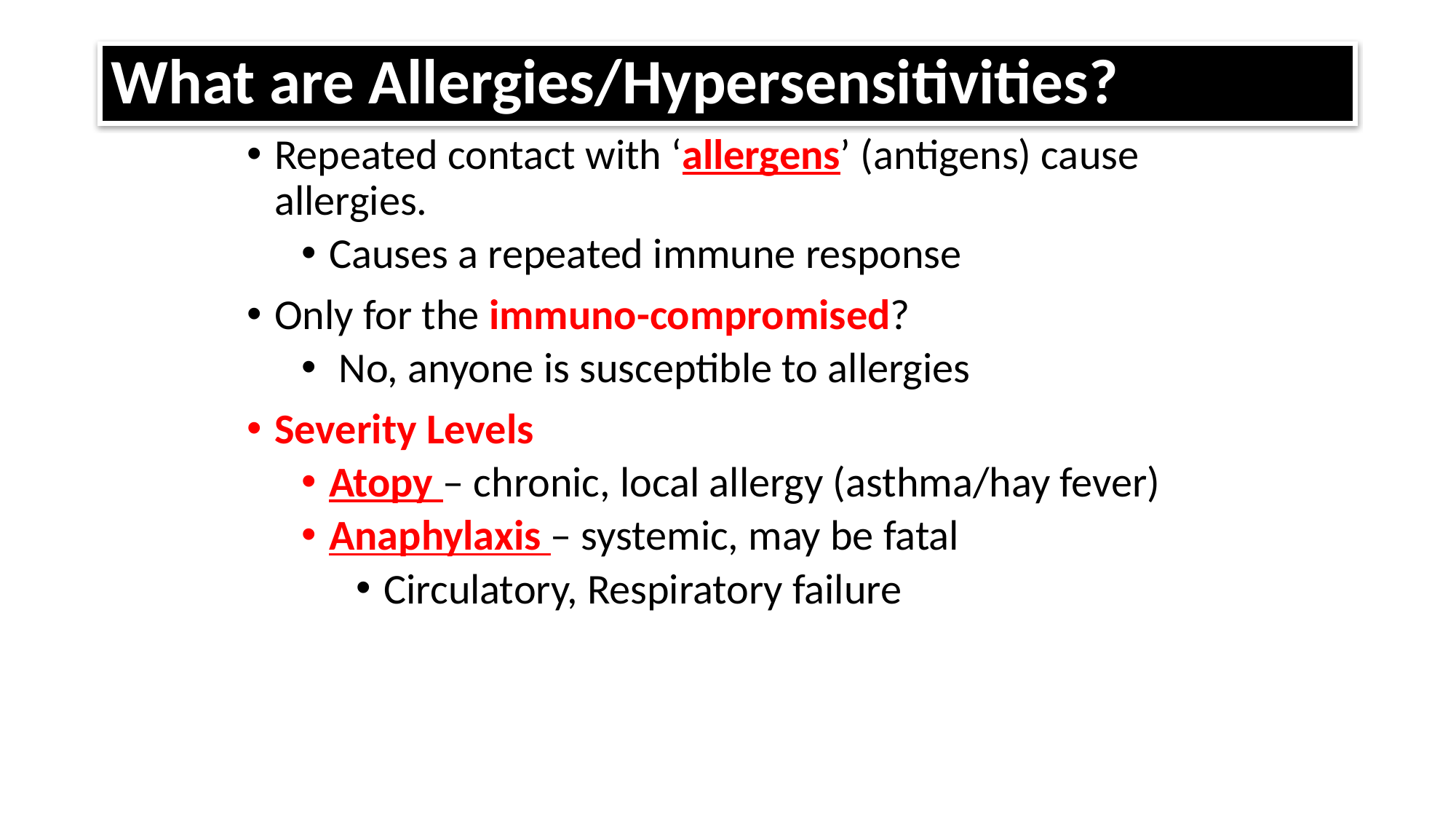

# What are Allergies/Hypersensitivities?
Repeated contact with ‘allergens’ (antigens) cause allergies.
Causes a repeated immune response
Only for the immuno-compromised?
 No, anyone is susceptible to allergies
Severity Levels
Atopy – chronic, local allergy (asthma/hay fever)
Anaphylaxis – systemic, may be fatal
Circulatory, Respiratory failure